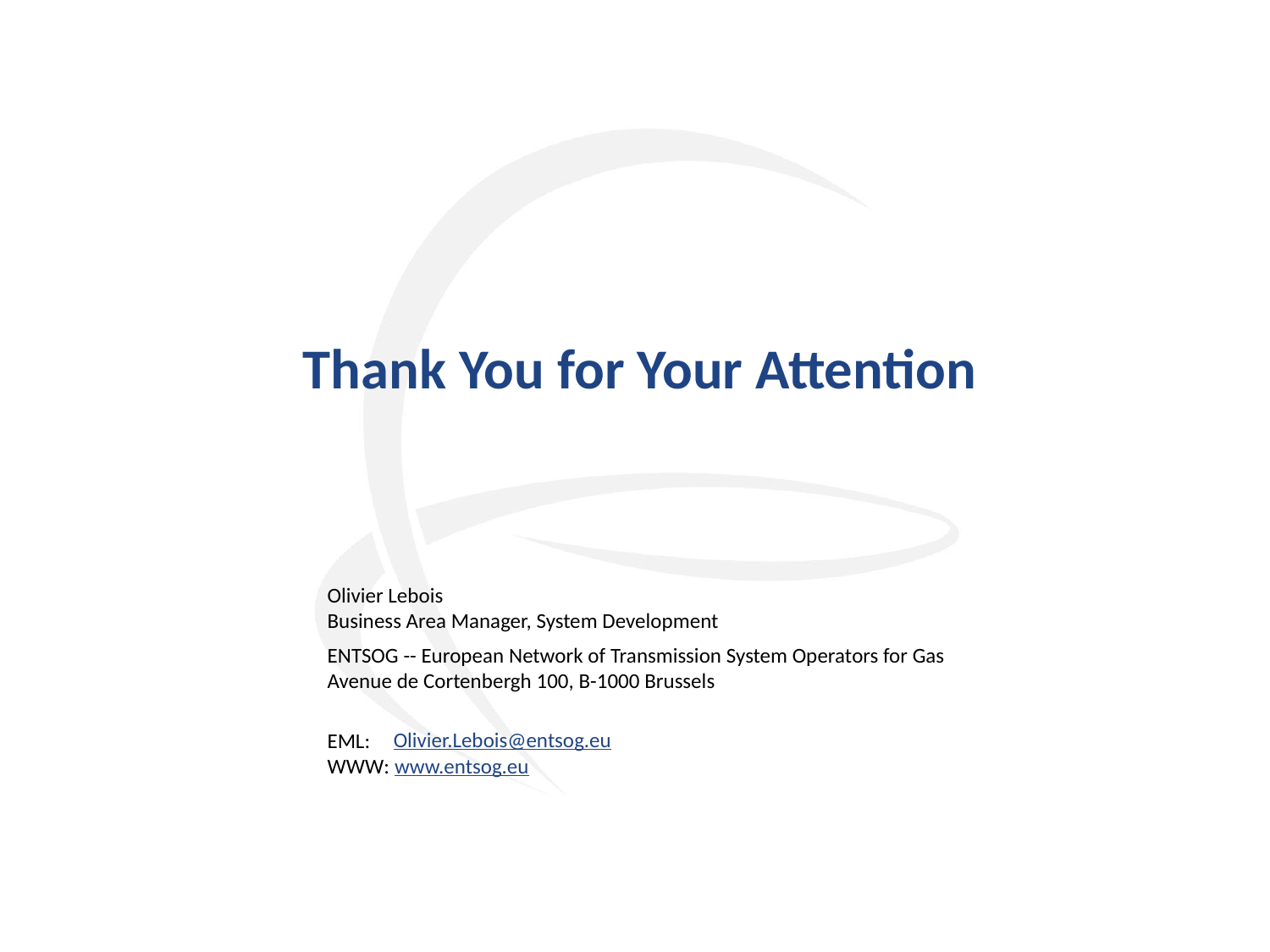

# Olivier Lebois Business Area Manager, System Development
Olivier.Lebois@entsog.eu